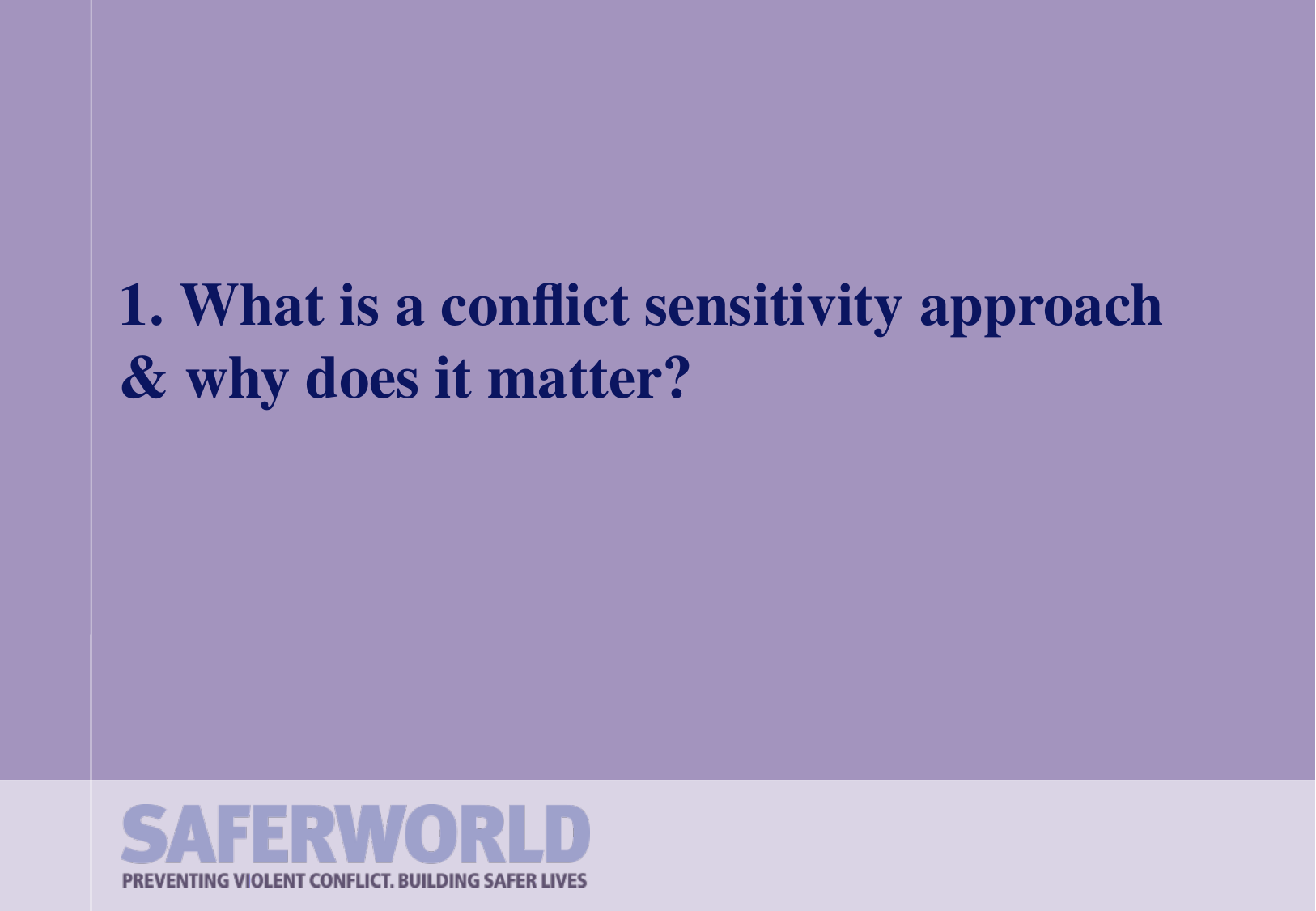

1. What is a conflict sensitivity approach & why does it matter?